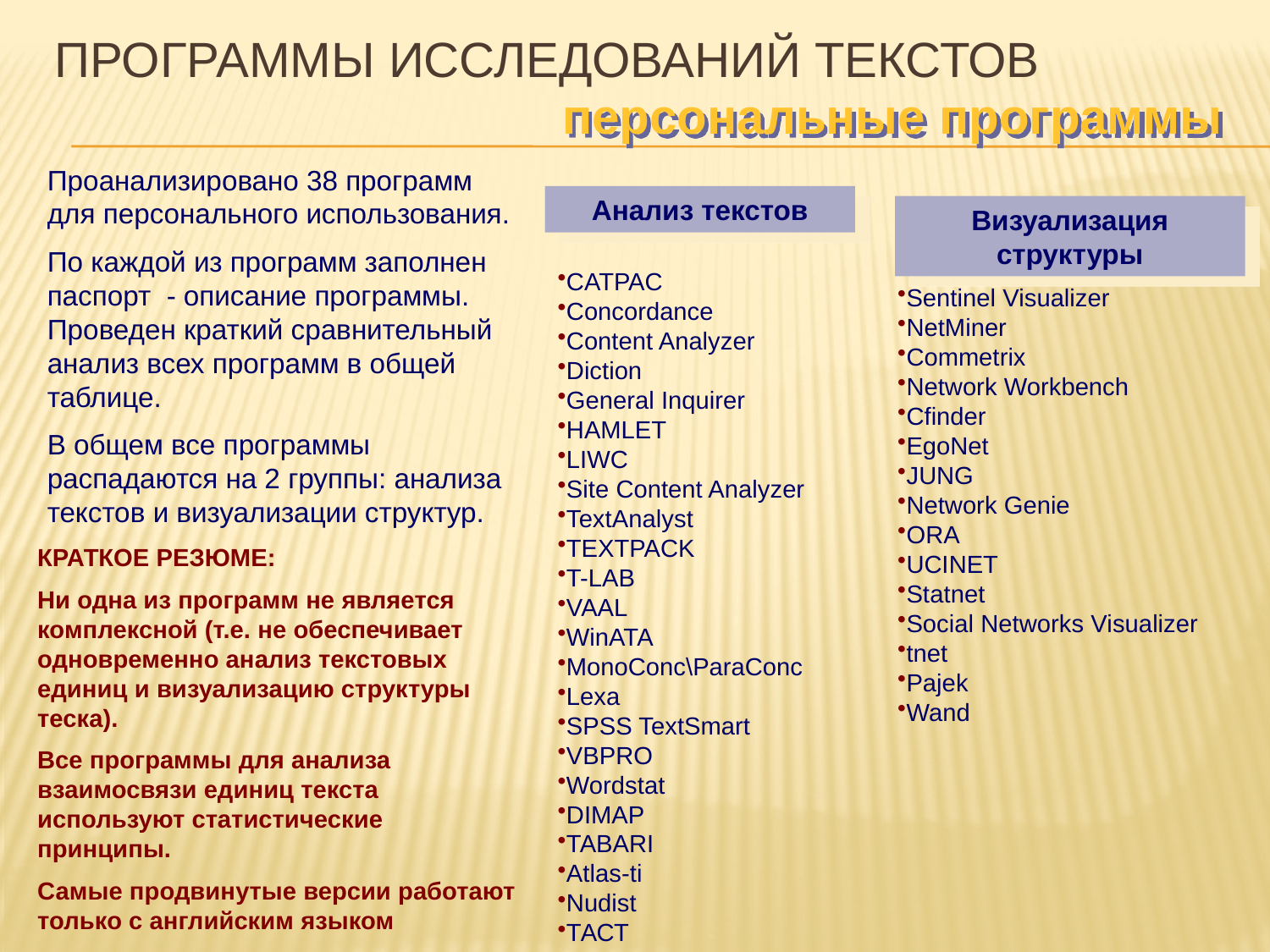

# Программы исследований текстов
персональные программы
Проанализировано 38 программ для персонального использования.
По каждой из программ заполнен паспорт  - описание программы. Проведен краткий сравнительный анализ всех программ в общей таблице.
В общем все программы распадаются на 2 группы: анализа текстов и визуализации структур.
Анализ текстов
Визуализация структуры
CATPAC
Concordance
Content Analyzer
Diction
General Inquirer
HAMLET
LIWC
Site Content Analyzer
TextAnalyst
TEXTPACK
T-LAB
VAAL
WinATA
MonoConc\ParaConc
Lexa
SPSS TextSmart
VBPRO
Wordstat
DIMAP
TABARI
Atlas-ti
Nudist
ТАСТ
Sentinel Visualizer
NetMiner
Commetrix
Network Workbench
Cfinder
EgoNet
JUNG
Network Genie
ORA
UCINET
Statnet
Social Networks Visualizer
tnet
Pajek
Wand
КРАТКОЕ РЕЗЮМЕ:
Ни одна из программ не является комплексной (т.е. не обеспечивает одновременно анализ текстовых единиц и визуализацию структуры теска).
Все программы для анализа взаимосвязи единиц текста используют статистические принципы.
Самые продвинутые версии работают только с английским языком